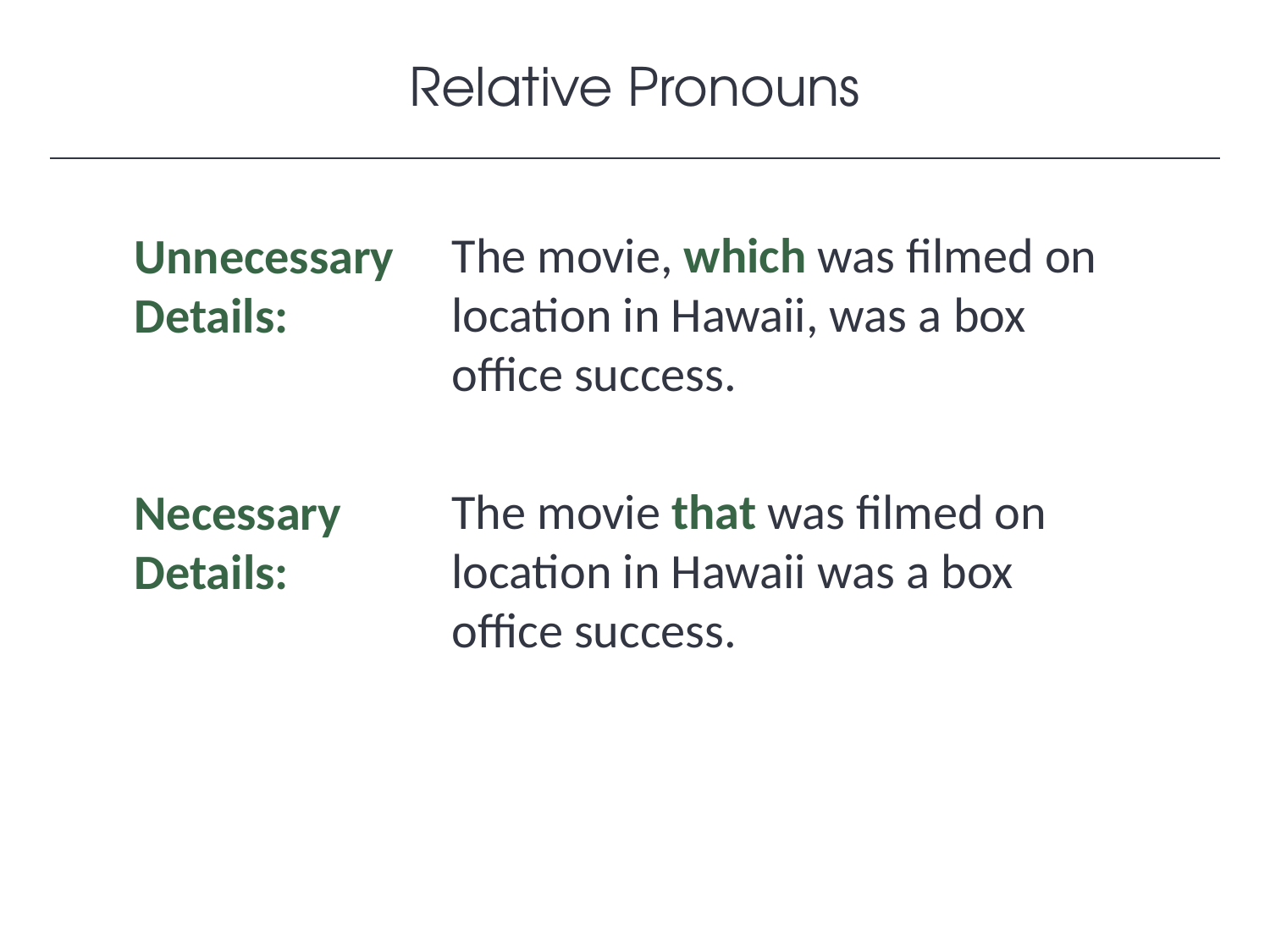

Relative Pronouns
HAWKES LEARNING
Unnecessary Details:
The movie, which was filmed on location in Hawaii, was a box office success.
Necessary Details:
The movie that was filmed on location in Hawaii was a box office success.